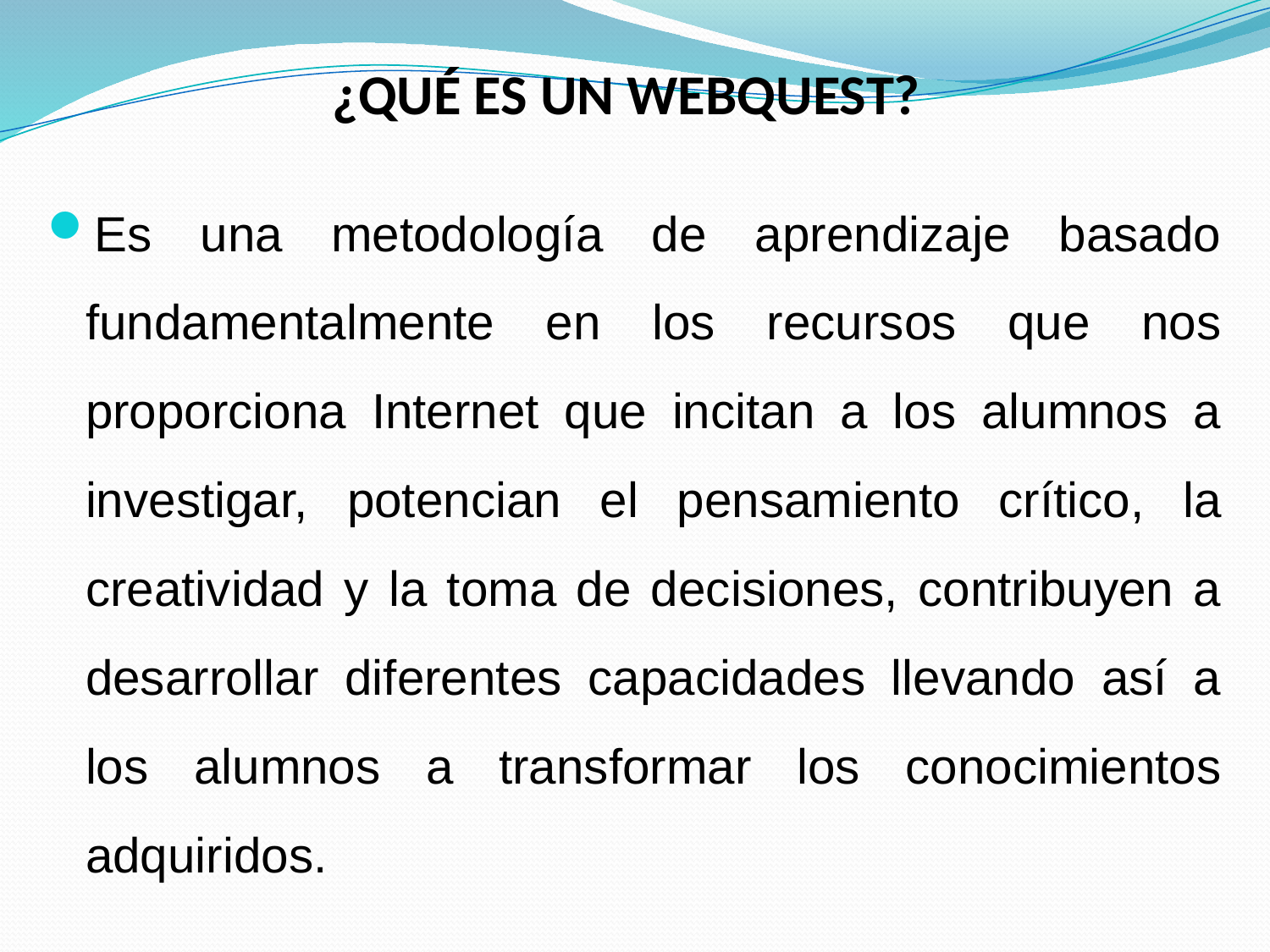

# ¿QUÉ ES UN WEBQUEST?
Es una metodología de aprendizaje basado fundamentalmente en los recursos que nos proporciona Internet que incitan a los alumnos a investigar, potencian el pensamiento crítico, la creatividad y la toma de decisiones, contribuyen a desarrollar diferentes capacidades llevando así a los alumnos a transformar los conocimientos adquiridos.